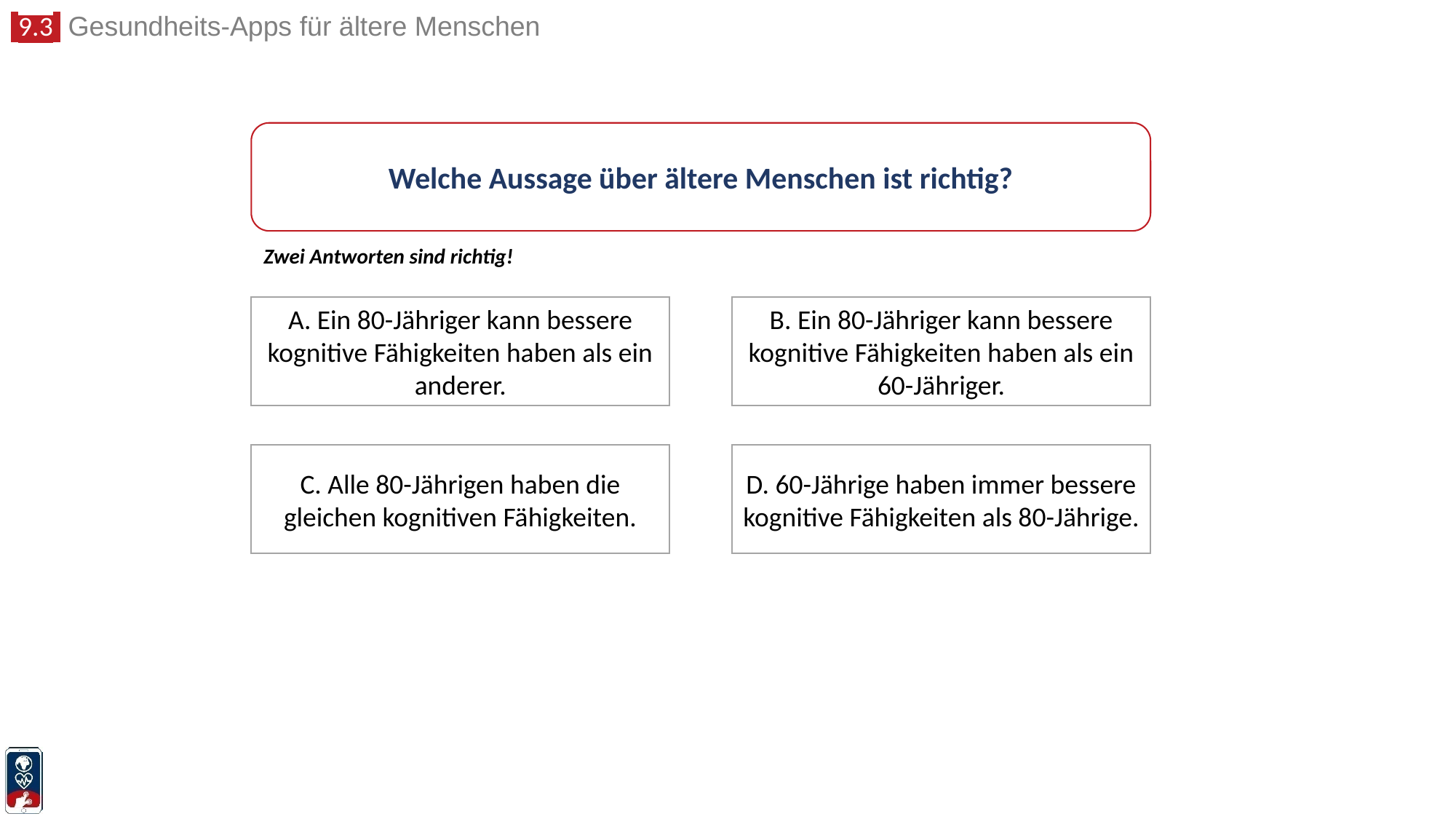

Welche Aussage über ältere Menschen ist richtig?
Zwei Antworten sind richtig!
A. Ein 80-Jähriger kann bessere kognitive Fähigkeiten haben als ein anderer.
B. Ein 80-Jähriger kann bessere kognitive Fähigkeiten haben als ein 60-Jähriger.
D. 60-Jährige haben immer bessere kognitive Fähigkeiten als 80-Jährige.
C. Alle 80-Jährigen haben die gleichen kognitiven Fähigkeiten.